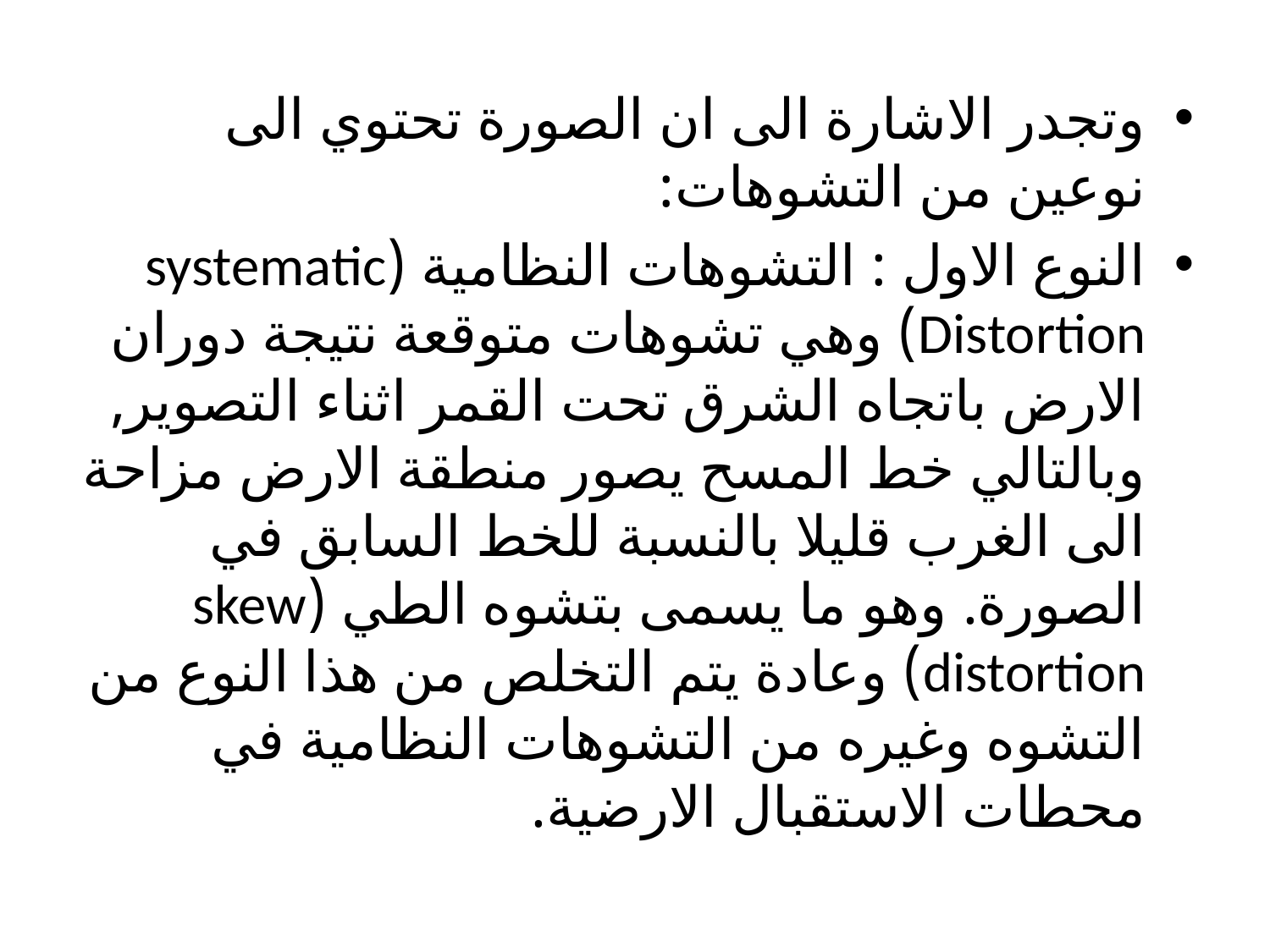

وتجدر الاشارة الى ان الصورة تحتوي الى نوعين من التشوهات:
النوع الاول : التشوهات النظامية (systematic Distortion) وهي تشوهات متوقعة نتيجة دوران الارض باتجاه الشرق تحت القمر اثناء التصوير, وبالتالي خط المسح يصور منطقة الارض مزاحة الى الغرب قليلا بالنسبة للخط السابق في الصورة. وهو ما يسمى بتشوه الطي (skew distortion) وعادة يتم التخلص من هذا النوع من التشوه وغيره من التشوهات النظامية في محطات الاستقبال الارضية.